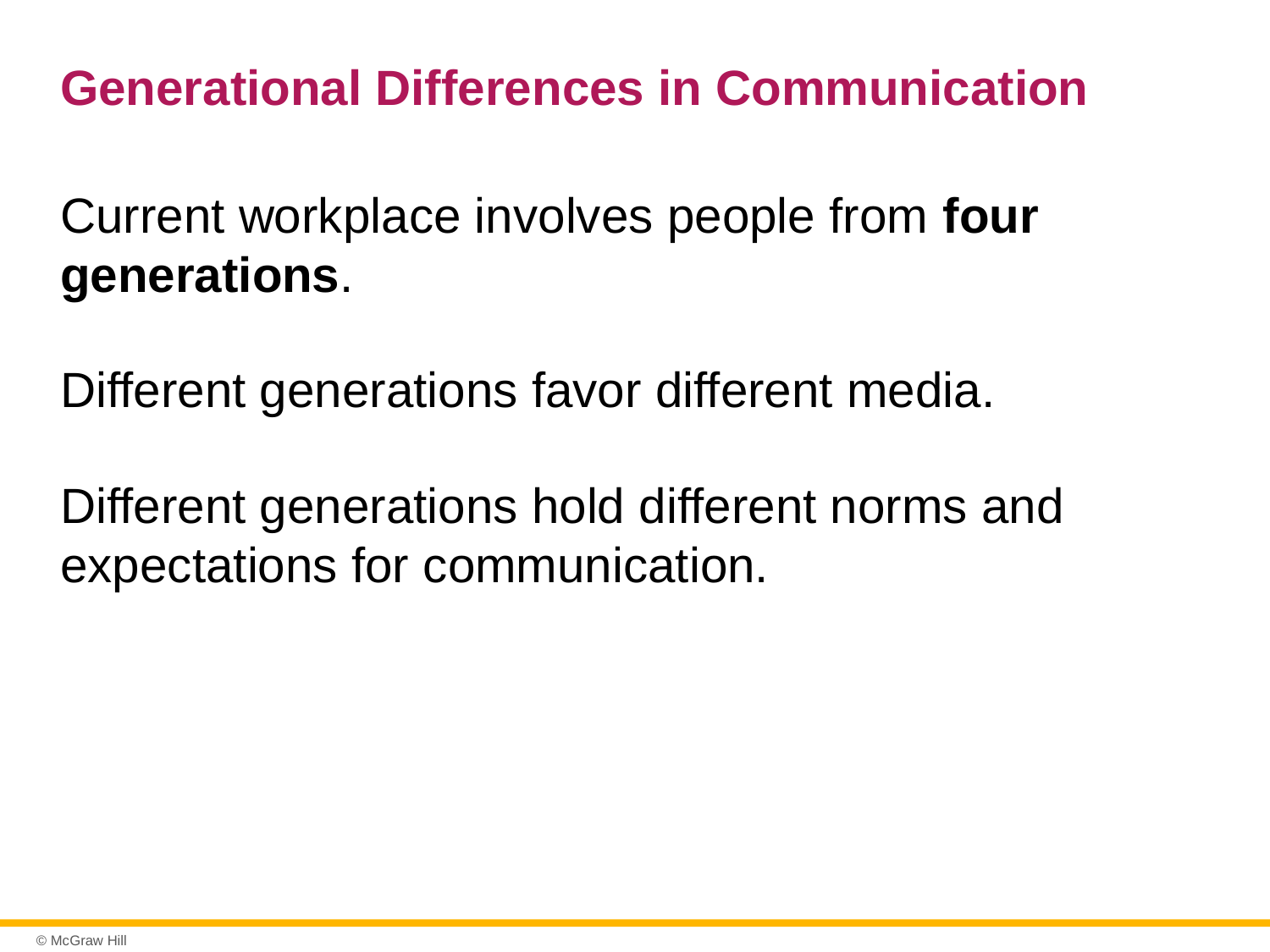

# Generational Differences in Communication
Current workplace involves people from four generations.
Different generations favor different media.
Different generations hold different norms and expectations for communication.